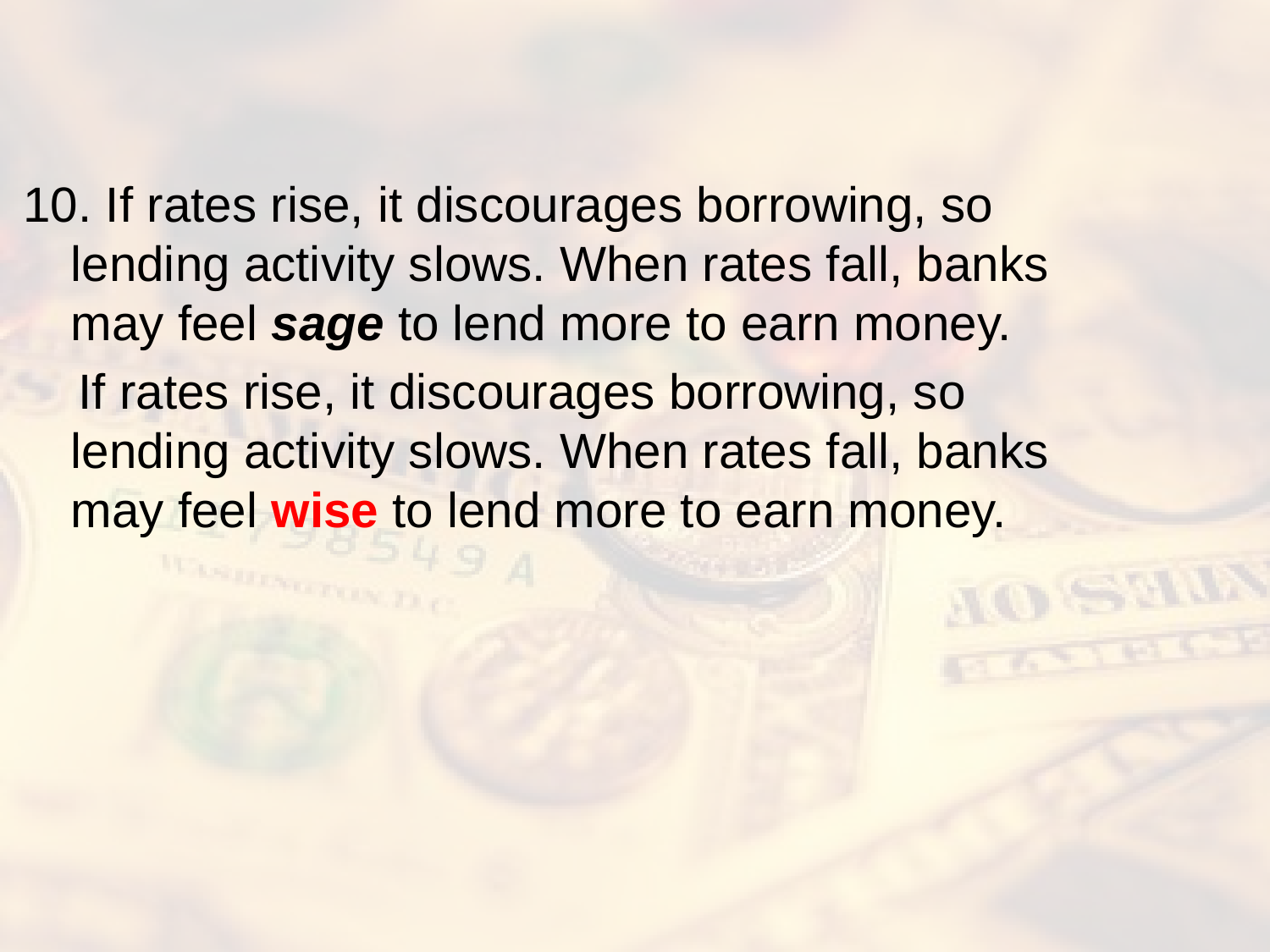

#
10. If rates rise, it discourages borrowing, so lending activity slows. When rates fall, banks may feel sage to lend more to earn money.
    If rates rise, it discourages borrowing, so lending activity slows. When rates fall, banks may feel wise to lend more to earn money.